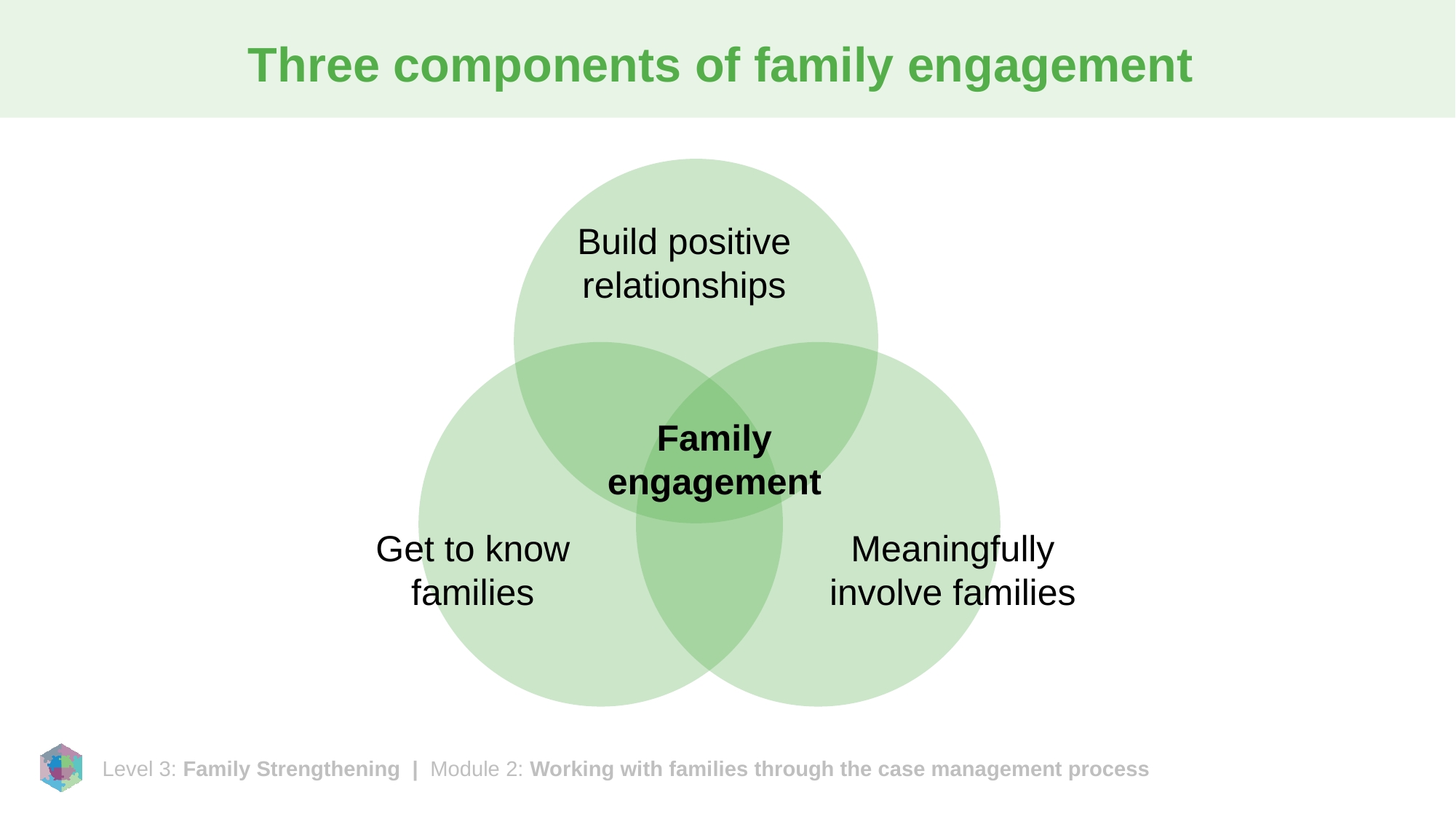

# Three components of family engagement

Build positive relationships
Family engagement
Get to know families
Meaningfully involve families